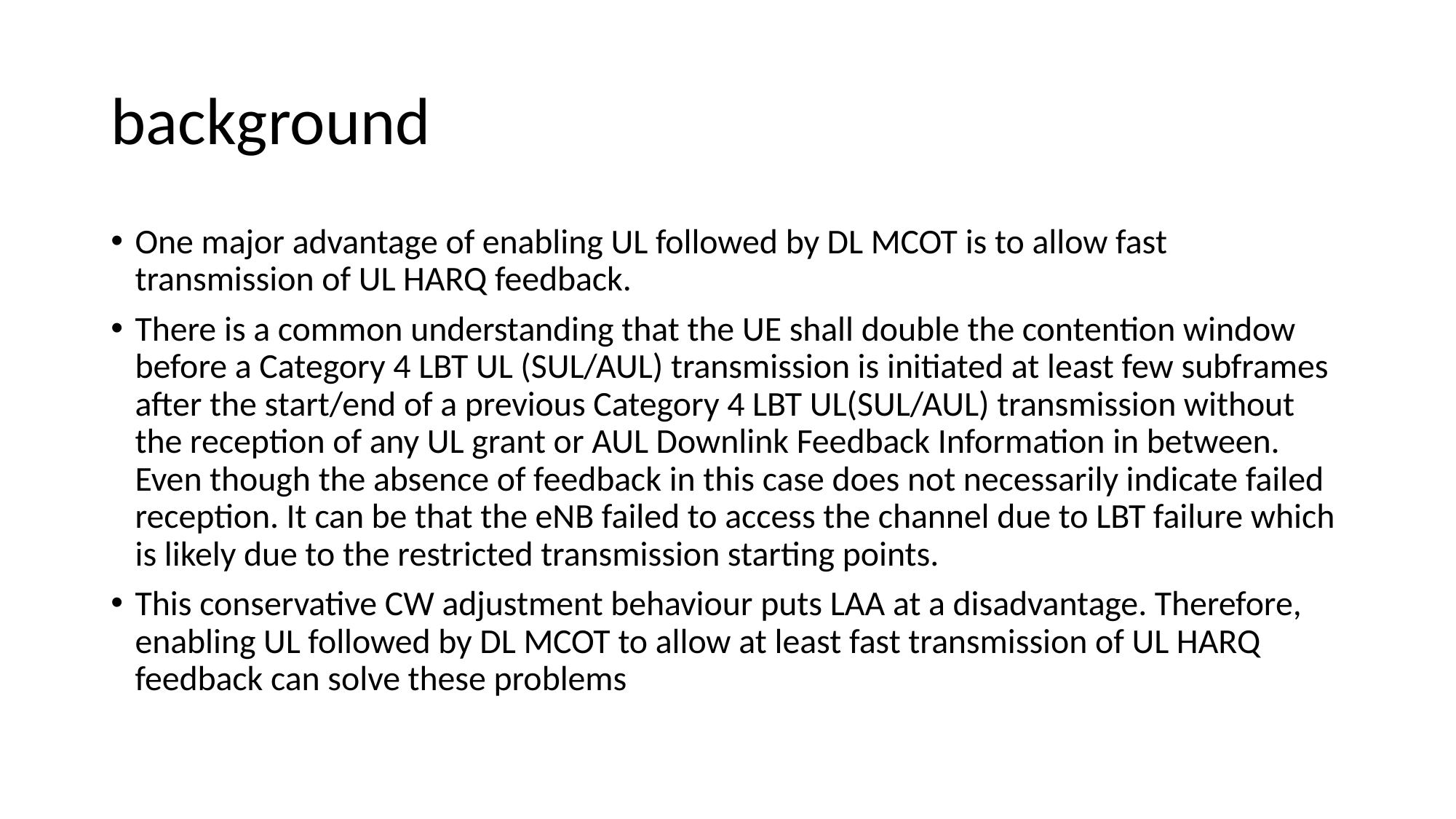

# background
One major advantage of enabling UL followed by DL MCOT is to allow fast transmission of UL HARQ feedback.
There is a common understanding that the UE shall double the contention window before a Category 4 LBT UL (SUL/AUL) transmission is initiated at least few subframes after the start/end of a previous Category 4 LBT UL(SUL/AUL) transmission without the reception of any UL grant or AUL Downlink Feedback Information in between. Even though the absence of feedback in this case does not necessarily indicate failed reception. It can be that the eNB failed to access the channel due to LBT failure which is likely due to the restricted transmission starting points.
This conservative CW adjustment behaviour puts LAA at a disadvantage. Therefore, enabling UL followed by DL MCOT to allow at least fast transmission of UL HARQ feedback can solve these problems